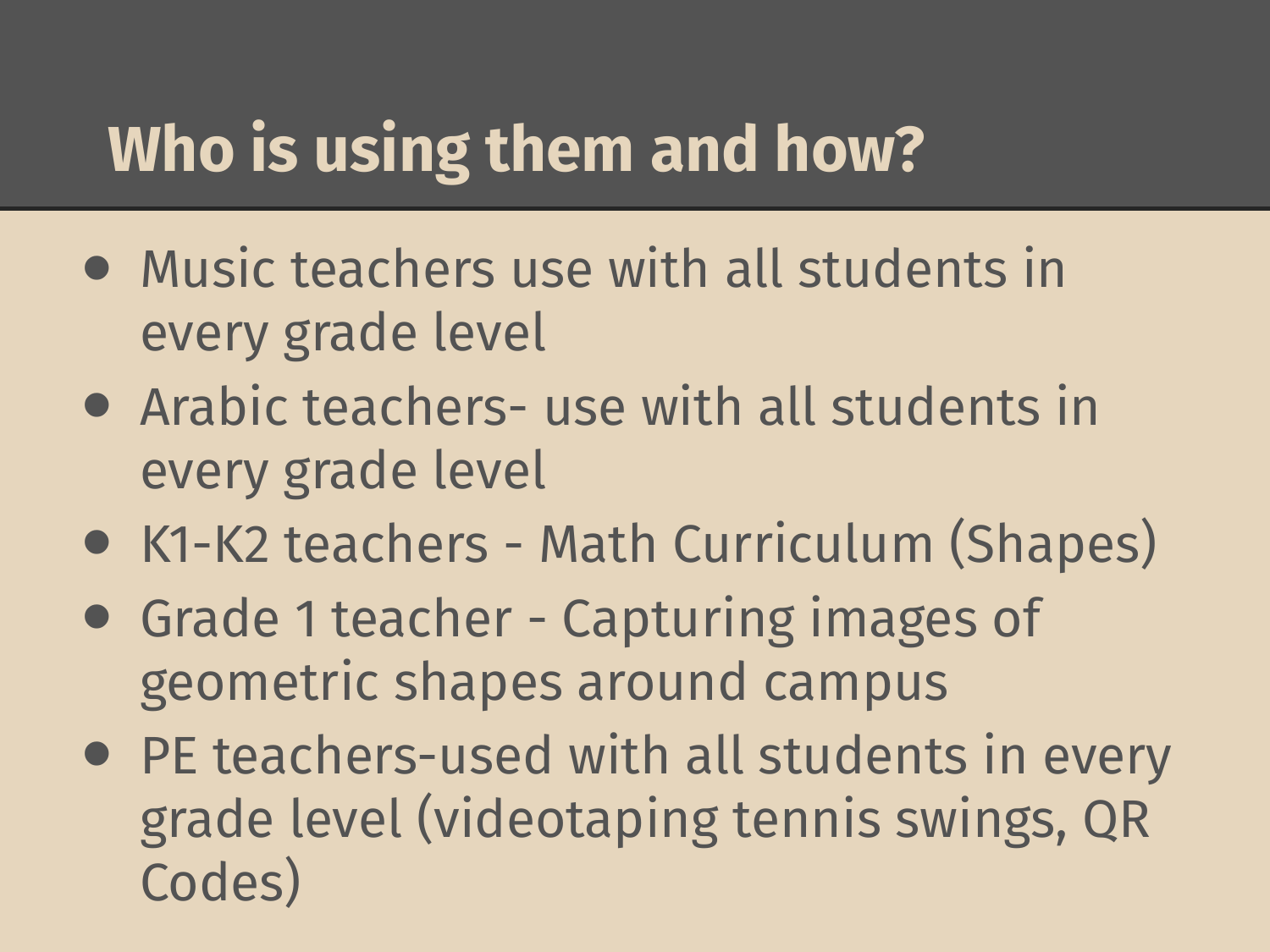

# Who is using them and how?
Music teachers use with all students in every grade level
Arabic teachers- use with all students in every grade level
K1-K2 teachers - Math Curriculum (Shapes)
Grade 1 teacher - Capturing images of geometric shapes around campus
PE teachers-used with all students in every grade level (videotaping tennis swings, QR Codes)